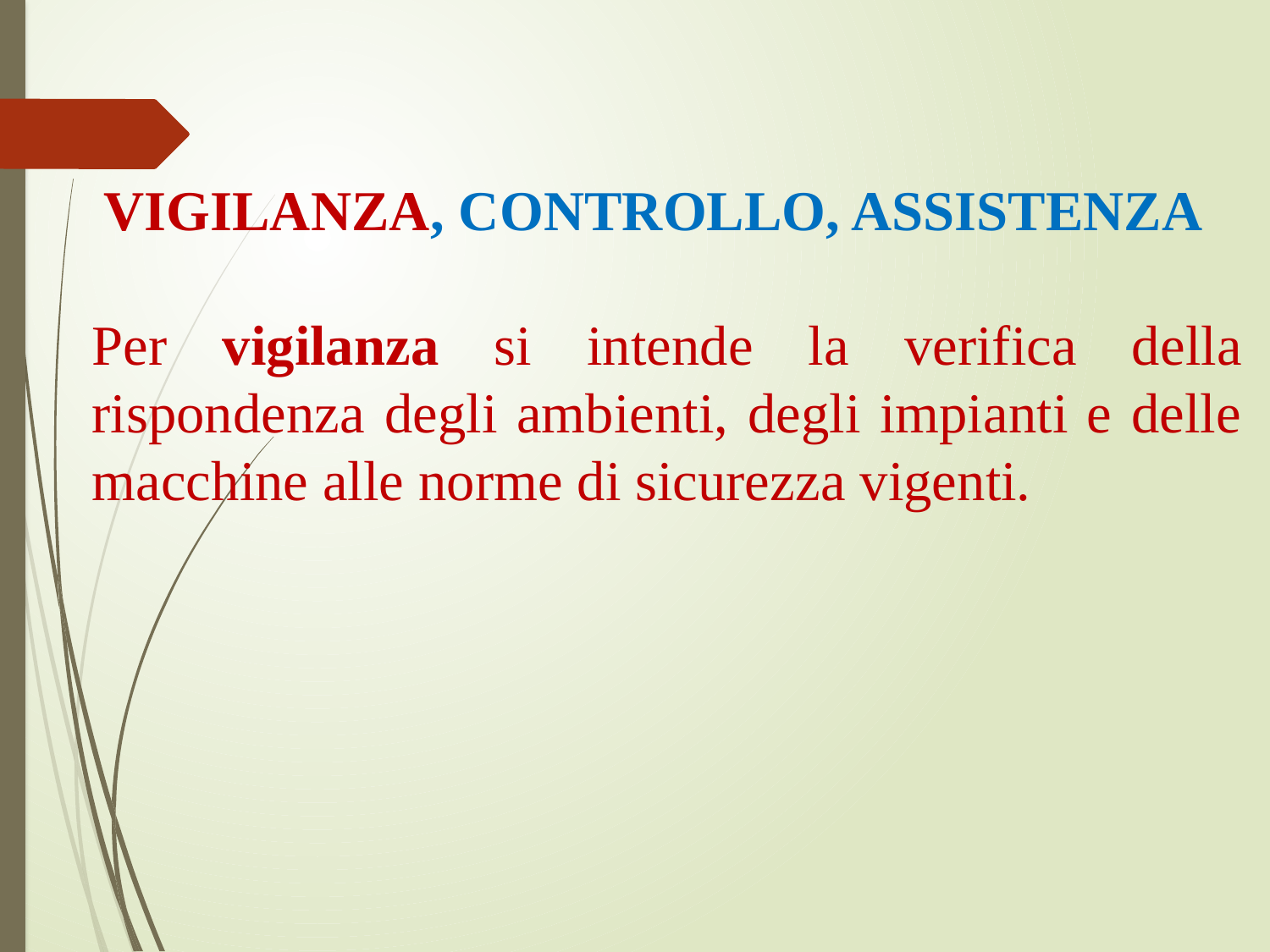

VIGILANZA, CONTROLLO, ASSISTENZA
Per vigilanza si intende la verifica della rispondenza degli ambienti, degli impianti e delle macchine alle norme di sicurezza vigenti.